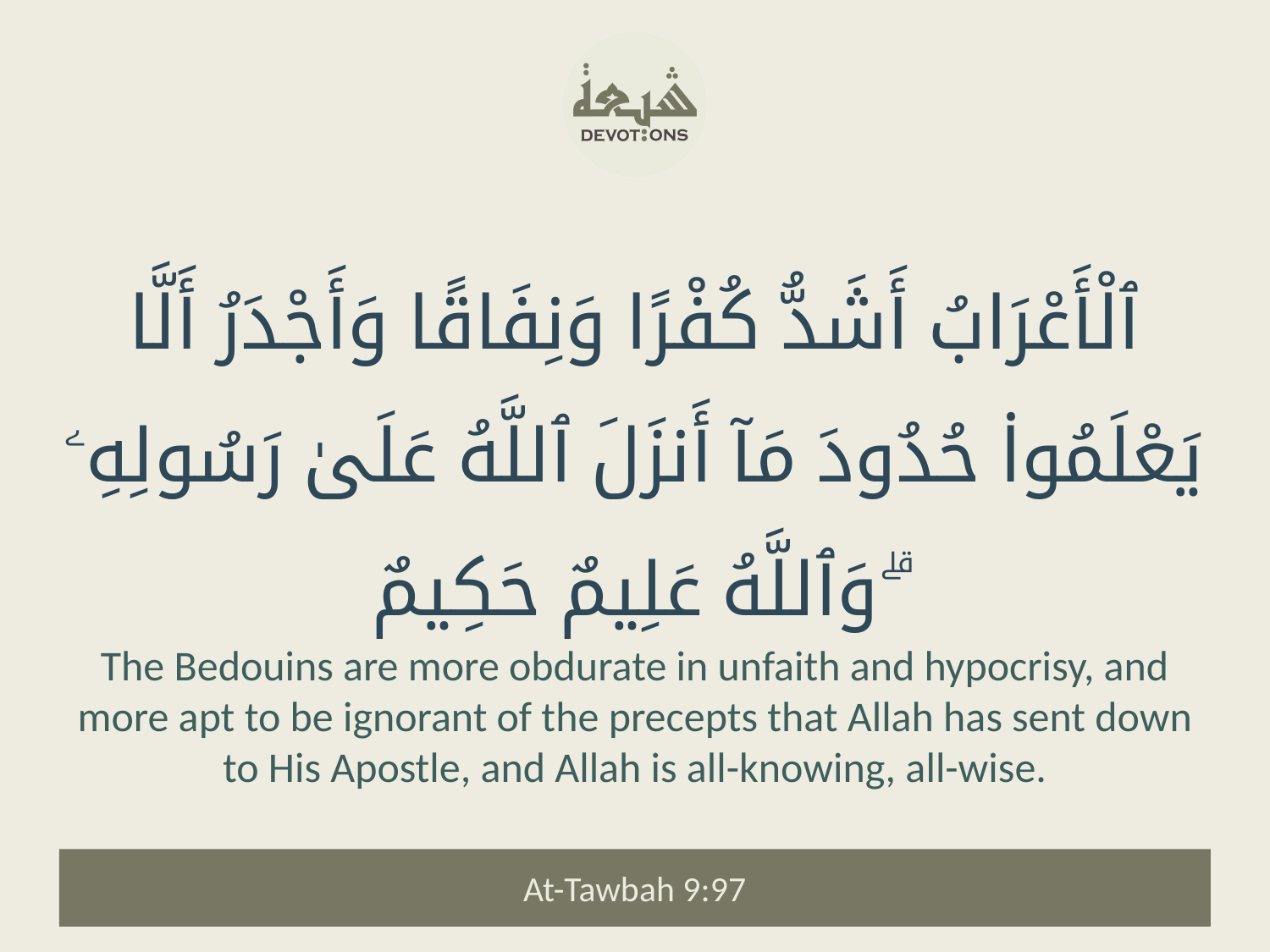

ٱلْأَعْرَابُ أَشَدُّ كُفْرًا وَنِفَاقًا وَأَجْدَرُ أَلَّا يَعْلَمُوا۟ حُدُودَ مَآ أَنزَلَ ٱللَّهُ عَلَىٰ رَسُولِهِۦ ۗ وَٱللَّهُ عَلِيمٌ حَكِيمٌ
The Bedouins are more obdurate in unfaith and hypocrisy, and more apt to be ignorant of the precepts that Allah has sent down to His Apostle, and Allah is all-knowing, all-wise.
At-Tawbah 9:97